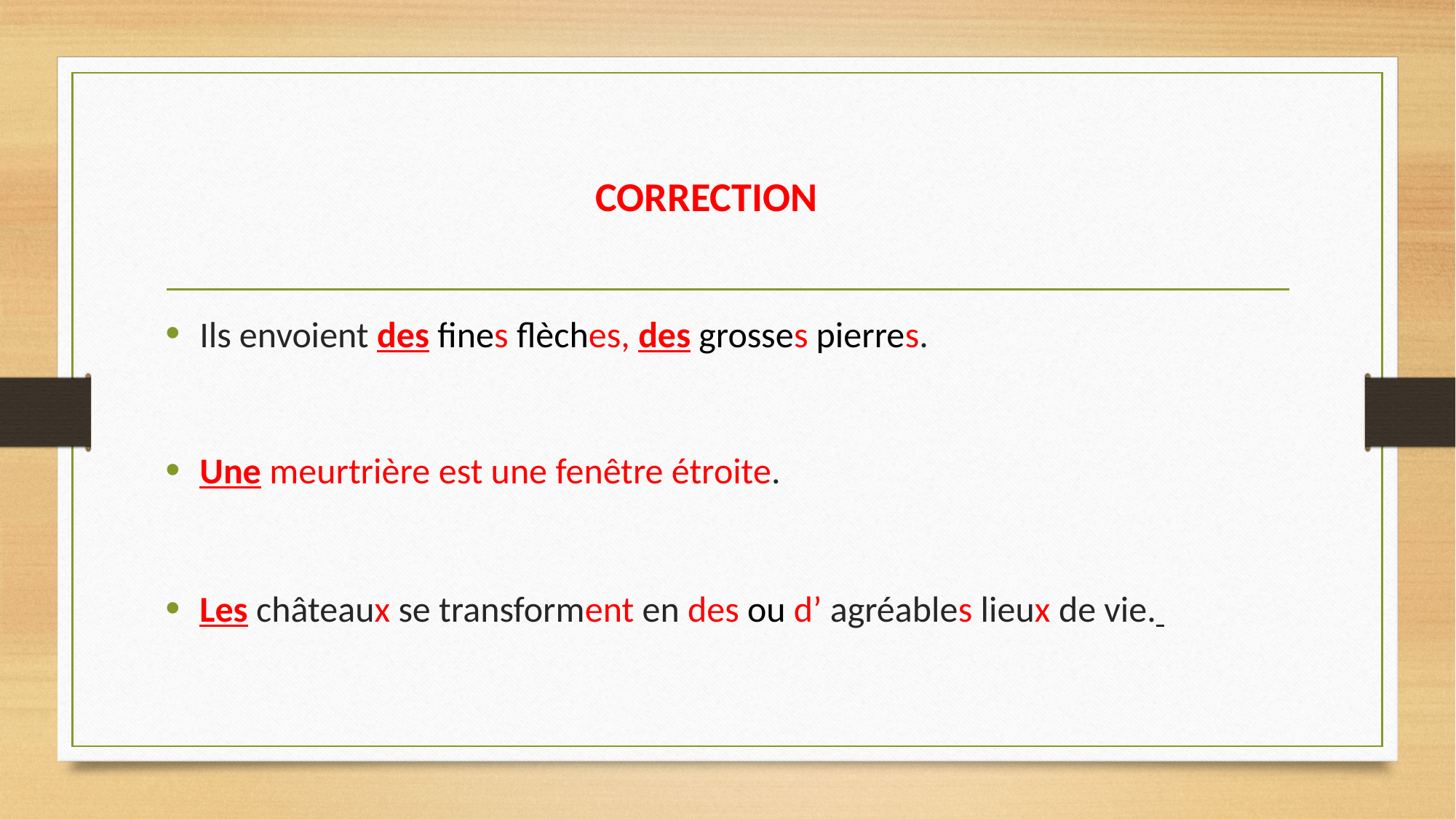

# CORRECTION
Ils envoient des fines flèches, des grosses pierres.

Une meurtrière est une fenêtre étroite.

Les châteaux se transforment en des ou d’ agréables lieux de vie.